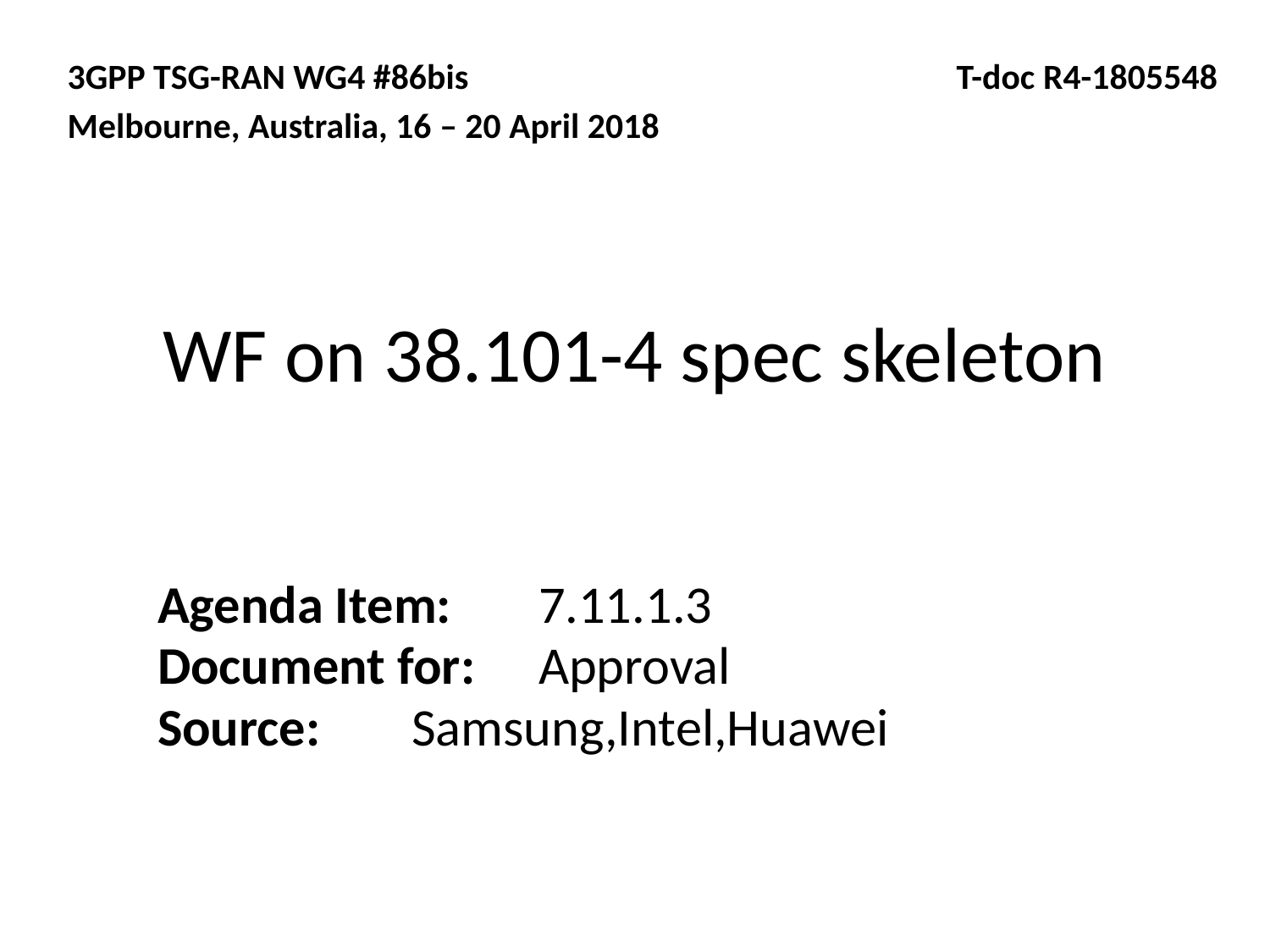

3GPP TSG-RAN WG4 #86bis  				T-doc R4-1805548
Melbourne, Australia, 16 – 20 April 2018
# WF on 38.101-4 spec skeleton
Agenda Item:	7.11.1.3
Document for:	Approval
Source: 	Samsung,Intel,Huawei